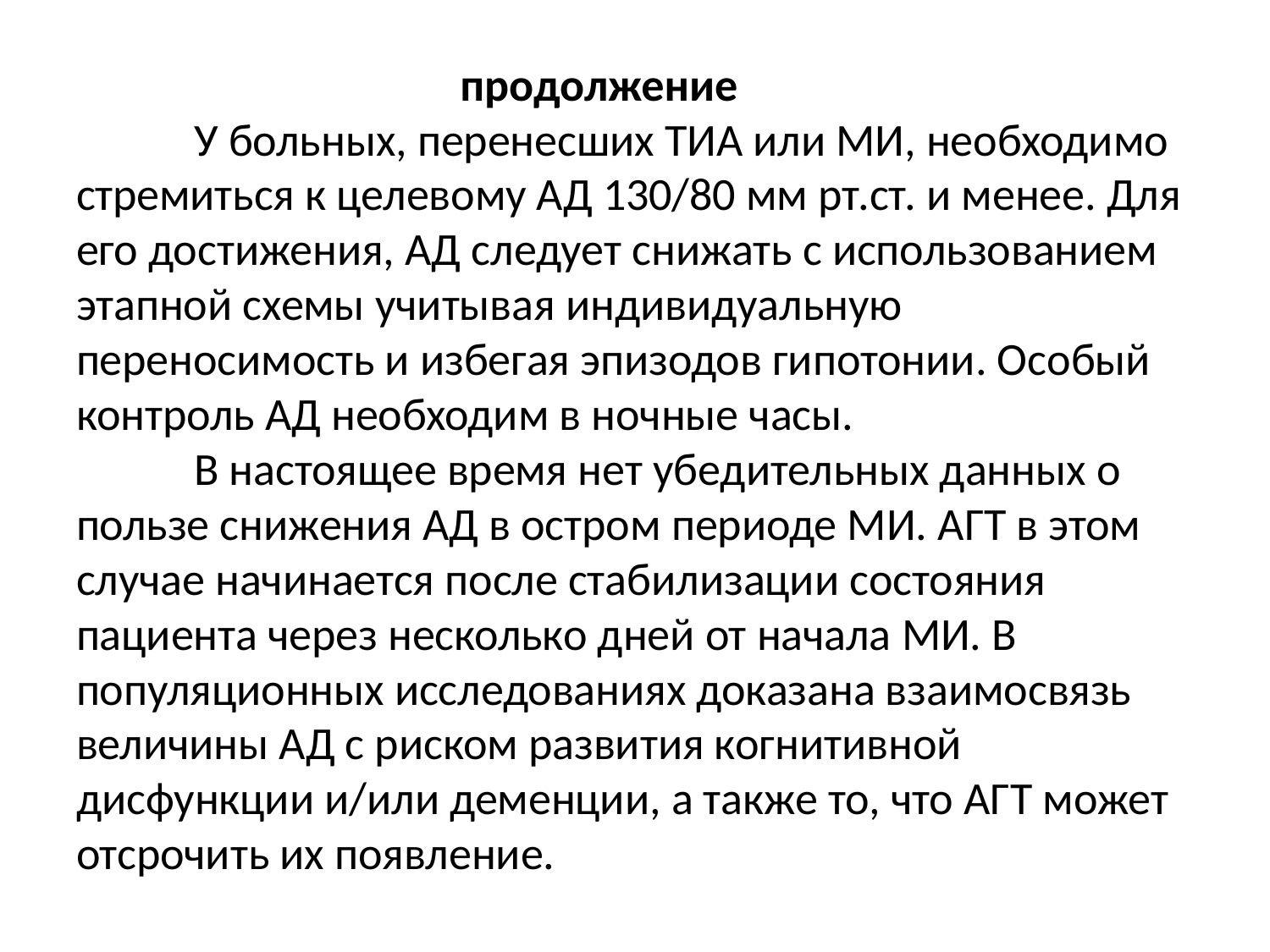

# продолжение У больных, перенесших ТИА или МИ, необходимо стремиться к целевому АД 130/80 мм рт.ст. и менее. Для его достижения, АД следует снижать с использованием этапной схемы учитывая индивидуальную переносимость и избегая эпизодов гипотонии. Особый контроль АД необходим в ночные часы. В настоящее время нет убедительных данных о пользе снижения АД в остром периоде МИ. АГТ в этом случае начинается после стабилизации состояния пациента через несколько дней от начала МИ. В популяционных исследованиях доказана взаимосвязь величины АД с риском развития когнитивной дисфункции и/или деменции, а также то, что АГТ может отсрочить их появление.